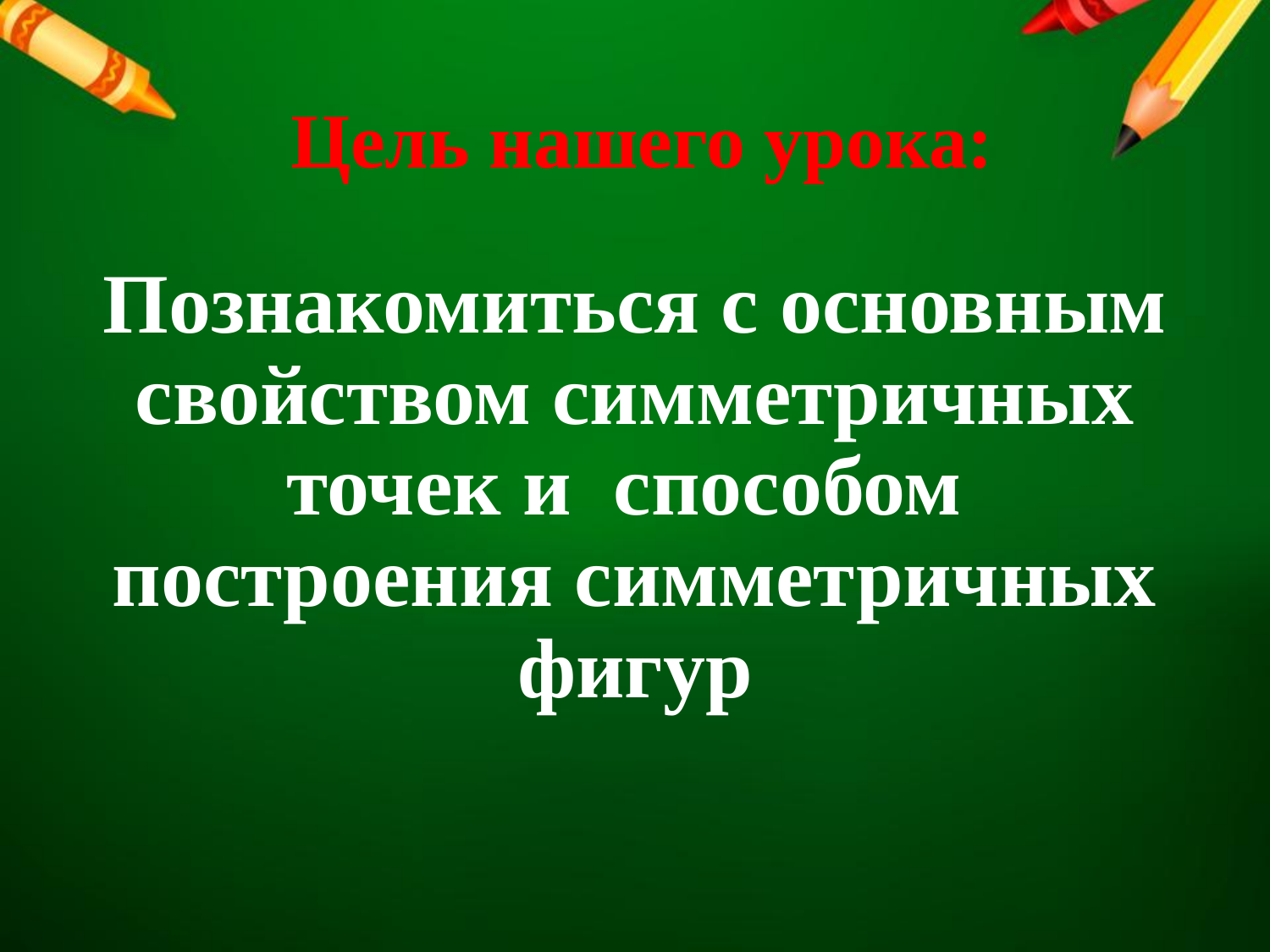

# Цель нашего урока:
Познакомиться с основным свойством симметричных точек и  способом  построения симметричных фигур